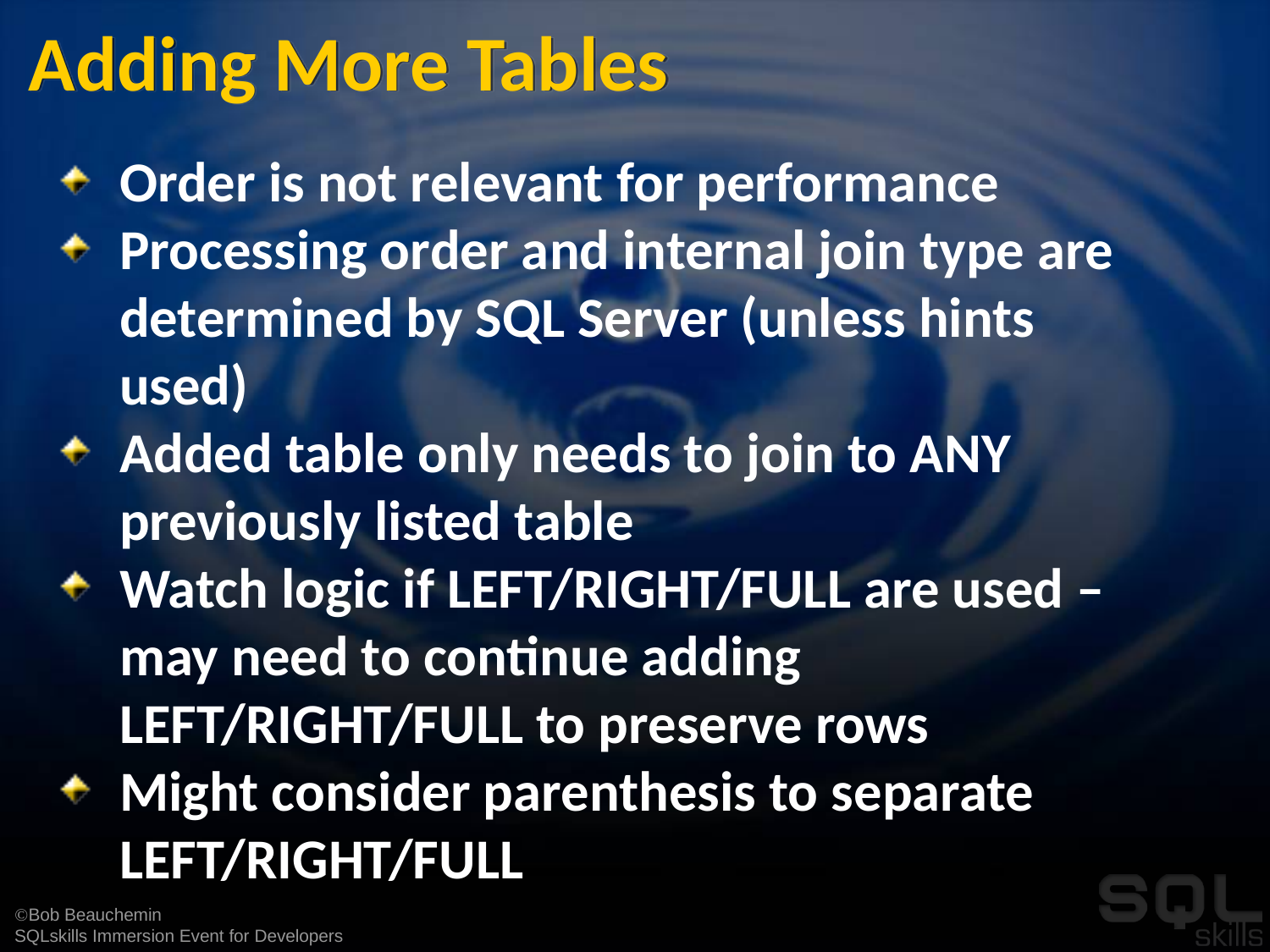

# Adding More Tables
Order is not relevant for performance
Processing order and internal join type are determined by SQL Server (unless hints used)
Added table only needs to join to ANY previously listed table
Watch logic if LEFT/RIGHT/FULL are used – may need to continue adding LEFT/RIGHT/FULL to preserve rows
Might consider parenthesis to separate LEFT/RIGHT/FULL